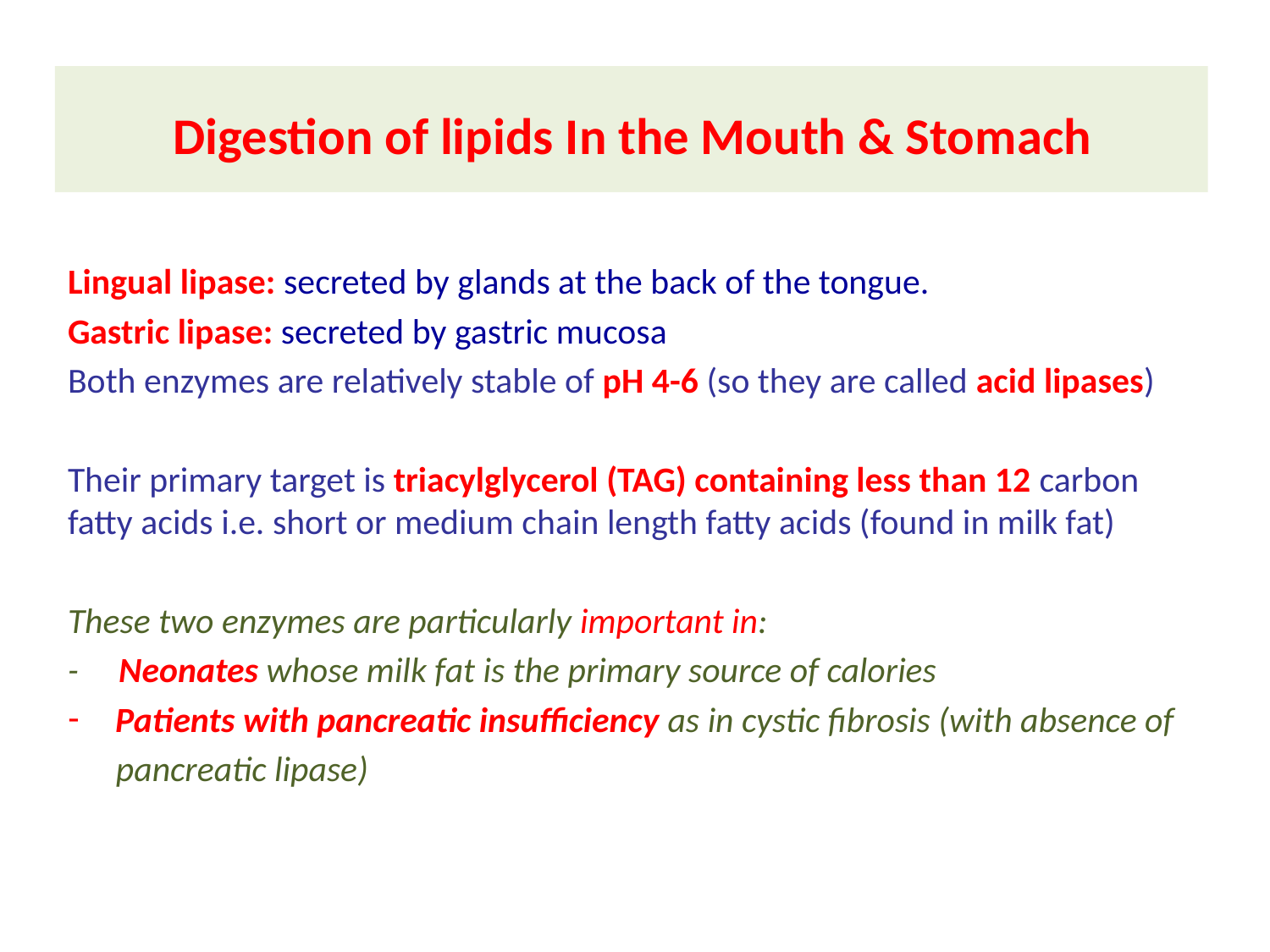

# Digestion of lipids In the Mouth & Stomach
Lingual lipase: secreted by glands at the back of the tongue.
Gastric lipase: secreted by gastric mucosa
Both enzymes are relatively stable of pH 4-6 (so they are called acid lipases)

Their primary target is triacylglycerol (TAG) containing less than 12 carbon fatty acids i.e. short or medium chain length fatty acids (found in milk fat)

These two enzymes are particularly important in:
-     Neonates whose milk fat is the primary source of calories
Patients with pancreatic insufficiency as in cystic fibrosis (with absence of
      pancreatic lipase)